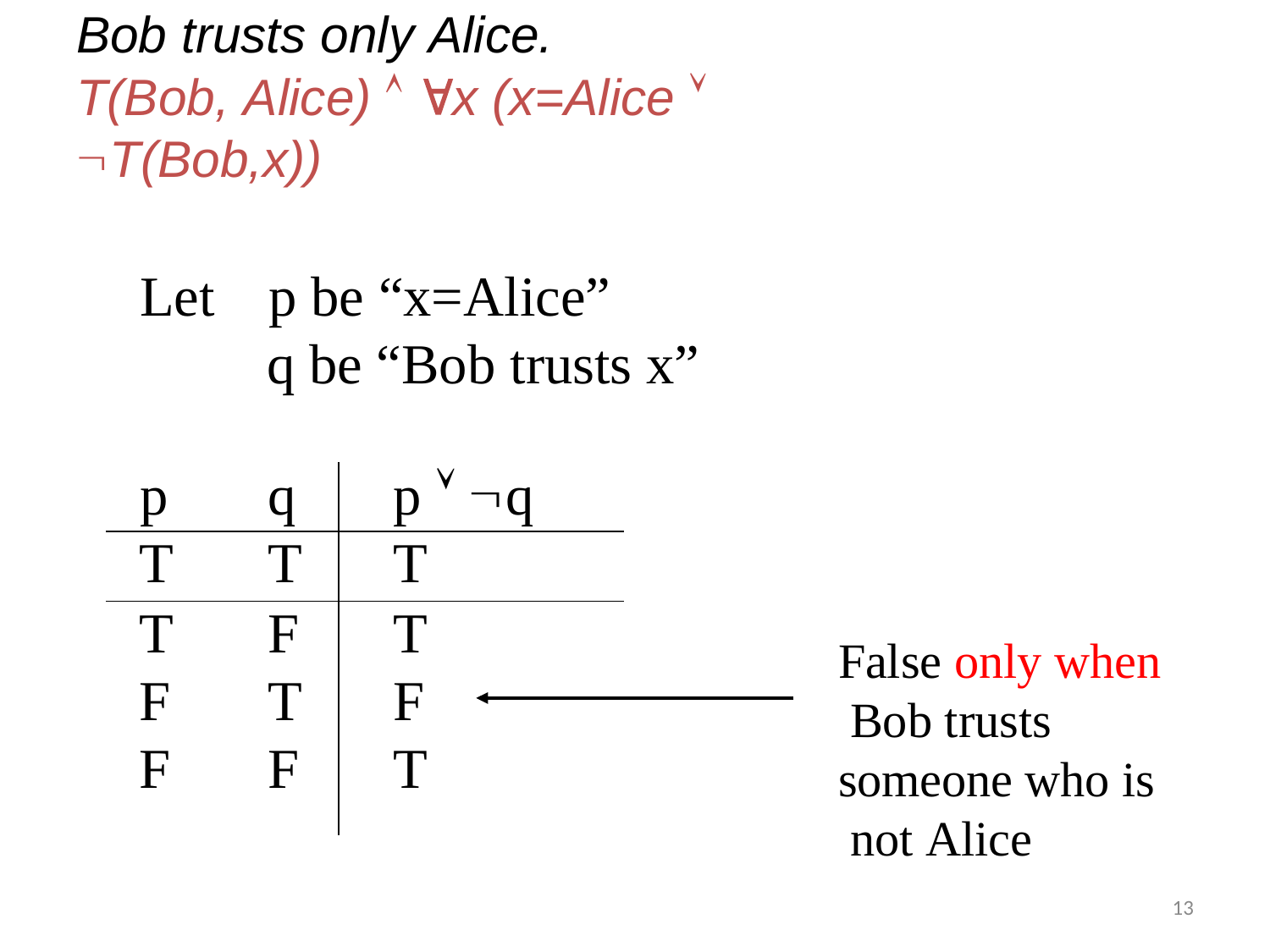

# Bob trusts only Alice.
T(Bob, Alice) ∧ ∀x (x=Alice ∨ ¬T(Bob,x))
Let	p be “x=Alice”
q be “Bob trusts x”
| p | q | p ∨ ¬q |
| --- | --- | --- |
| T | T | T |
| T | F | T |
| F | T | F |
| F | F | T |
False only when  Bob trusts  someone who is  not Alice

13